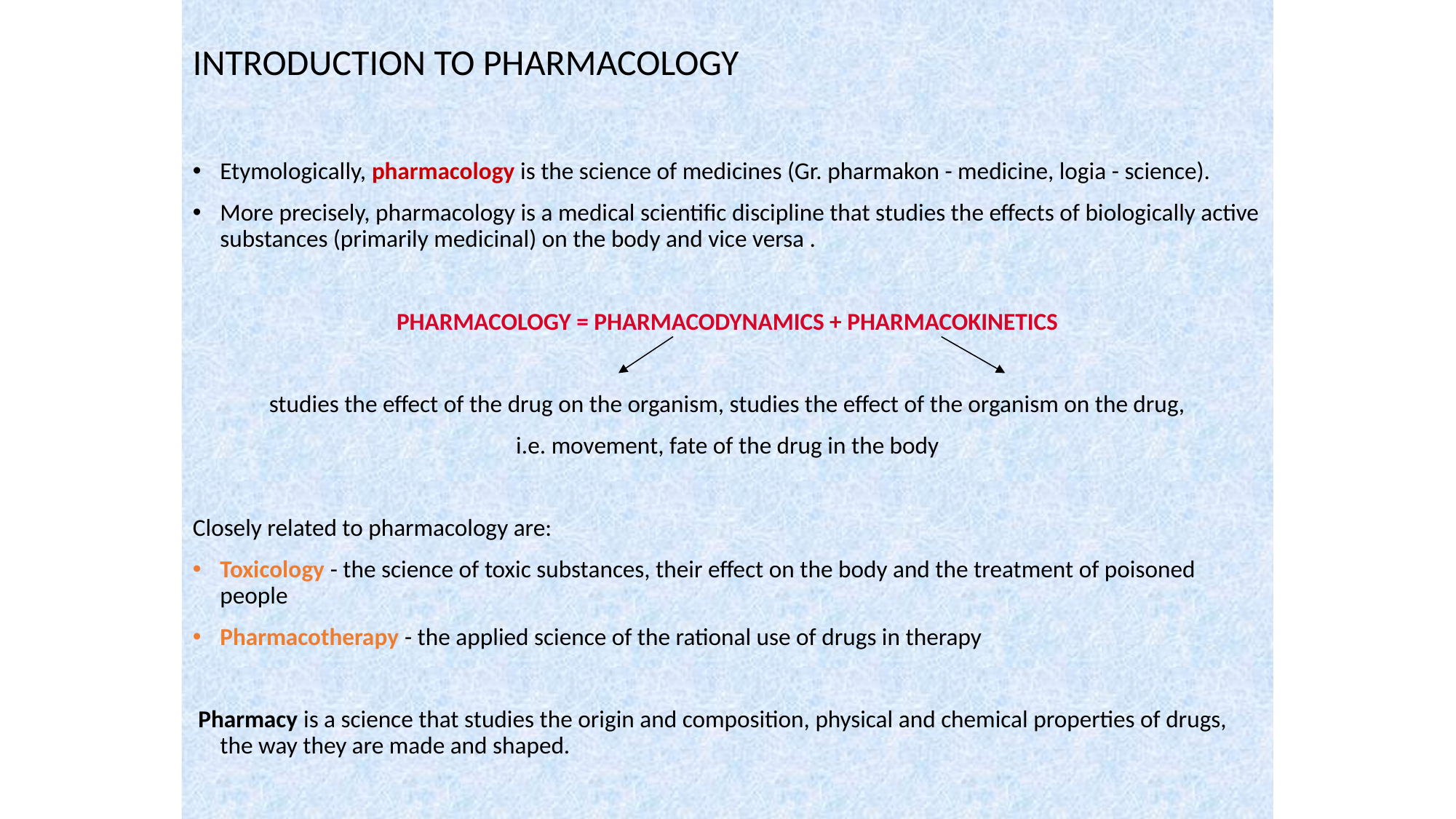

# INTRODUCTION TO PHARMACOLOGY

Etymologically, pharmacology is the science of medicines (Gr. pharmakon - medicine, logia - science).
More precisely, pharmacology is a medical scientific discipline that studies the effects of biologically active substances (primarily medicinal) on the body and vice versa .

PHARMACOLOGY = PHARMACODYNAMICS + PHARMACOKINETICS

studies the effect of the drug on the organism, studies the effect of the organism on the drug,
i.e. movement, fate of the drug in the body

Closely related to pharmacology are:
Toxicology - the science of toxic substances, their effect on the body and the treatment of poisoned people
Pharmacotherapy - the applied science of the rational use of drugs in therapy

 Pharmacy is a science that studies the origin and composition, physical and chemical properties of drugs, the way they are made and shaped.